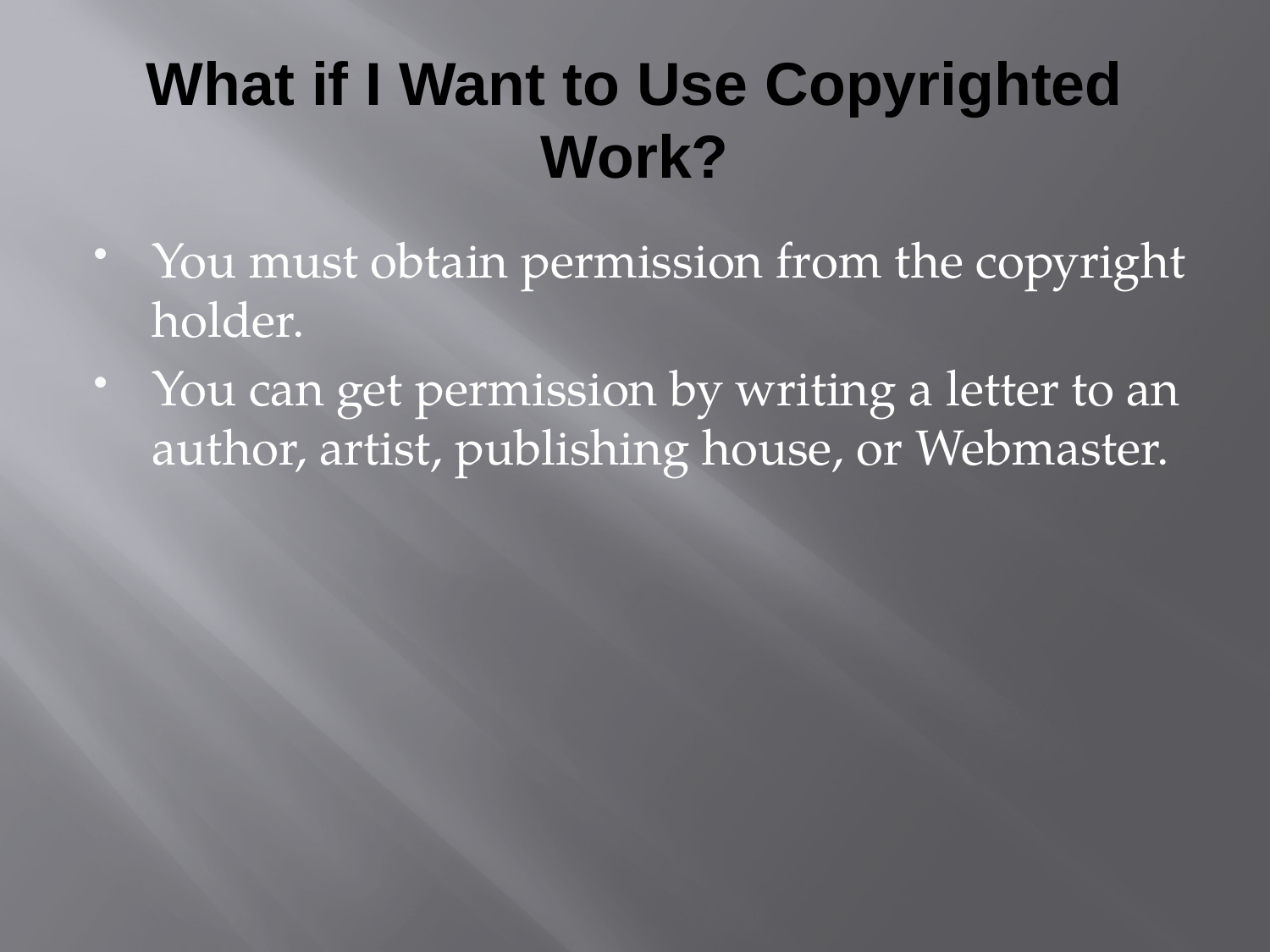

# What if I Want to Use Copyrighted Work?
You must obtain permission from the copyright holder.
You can get permission by writing a letter to an author, artist, publishing house, or Webmaster.